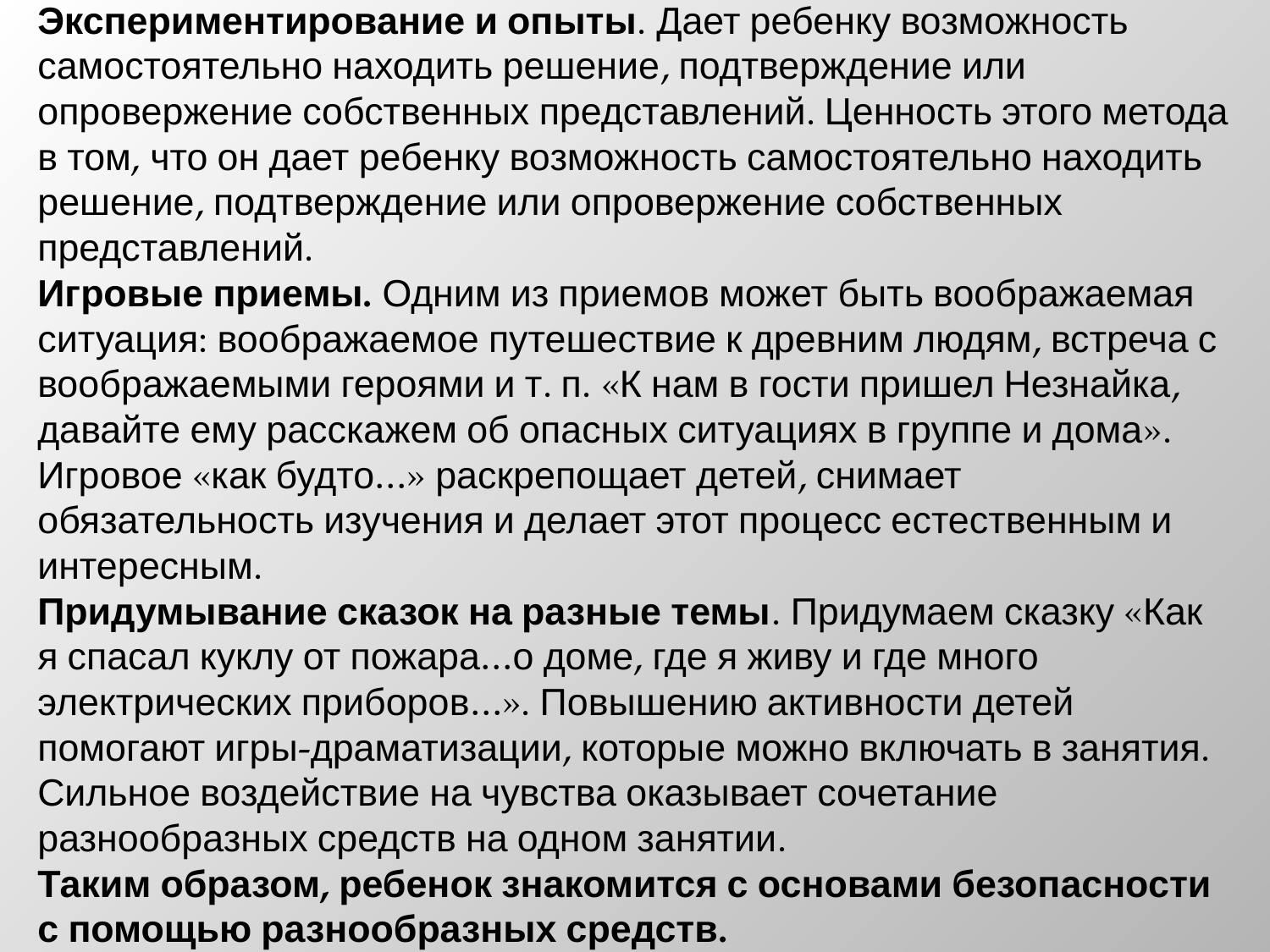

Экспериментирование и опыты. Дает ребенку возможность самостоятельно находить решение, подтверждение или опровержение собственных представлений. Ценность этого метода в том, что он дает ребенку возможность самостоятельно находить решение, подтверждение или опровержение собственных представлений.
Игровые приемы. Одним из приемов может быть воображаемая ситуация: воображаемое путешествие к древним людям, встреча с воображаемыми героями и т. п. «К нам в гости пришел Незнайка, давайте ему расскажем об опасных ситуациях в группе и дома». Игровое «как будто…» раскрепощает детей, снимает обязательность изучения и делает этот процесс естественным и интересным.
Придумывание сказок на разные темы. Придумаем сказку «Как я спасал куклу от пожара…о доме, где я живу и где много электрических приборов…». Повышению активности детей помогают игры-драматизации, которые можно включать в занятия. Сильное воздействие на чувства оказывает сочетание разнообразных средств на одном занятии.
Таким образом, ребенок знакомится с основами безопасности с помощью разнообразных средств.